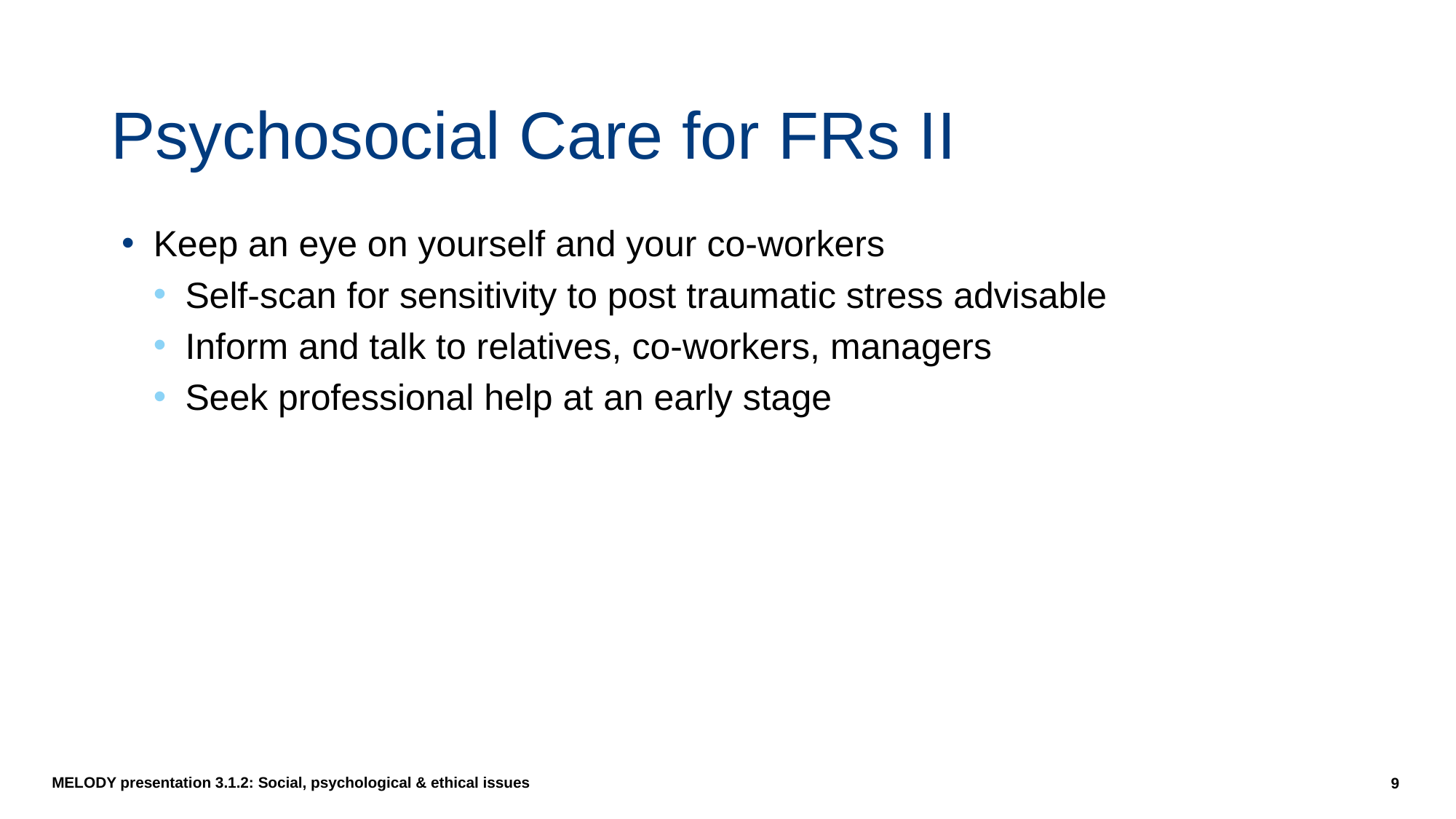

# Psychosocial Care for FRs II
Keep an eye on yourself and your co-workers
Self-scan for sensitivity to post traumatic stress advisable
Inform and talk to relatives, co-workers, managers
Seek professional help at an early stage

MELODY presentation 3.1.2: Social, psychological & ethical issues
9